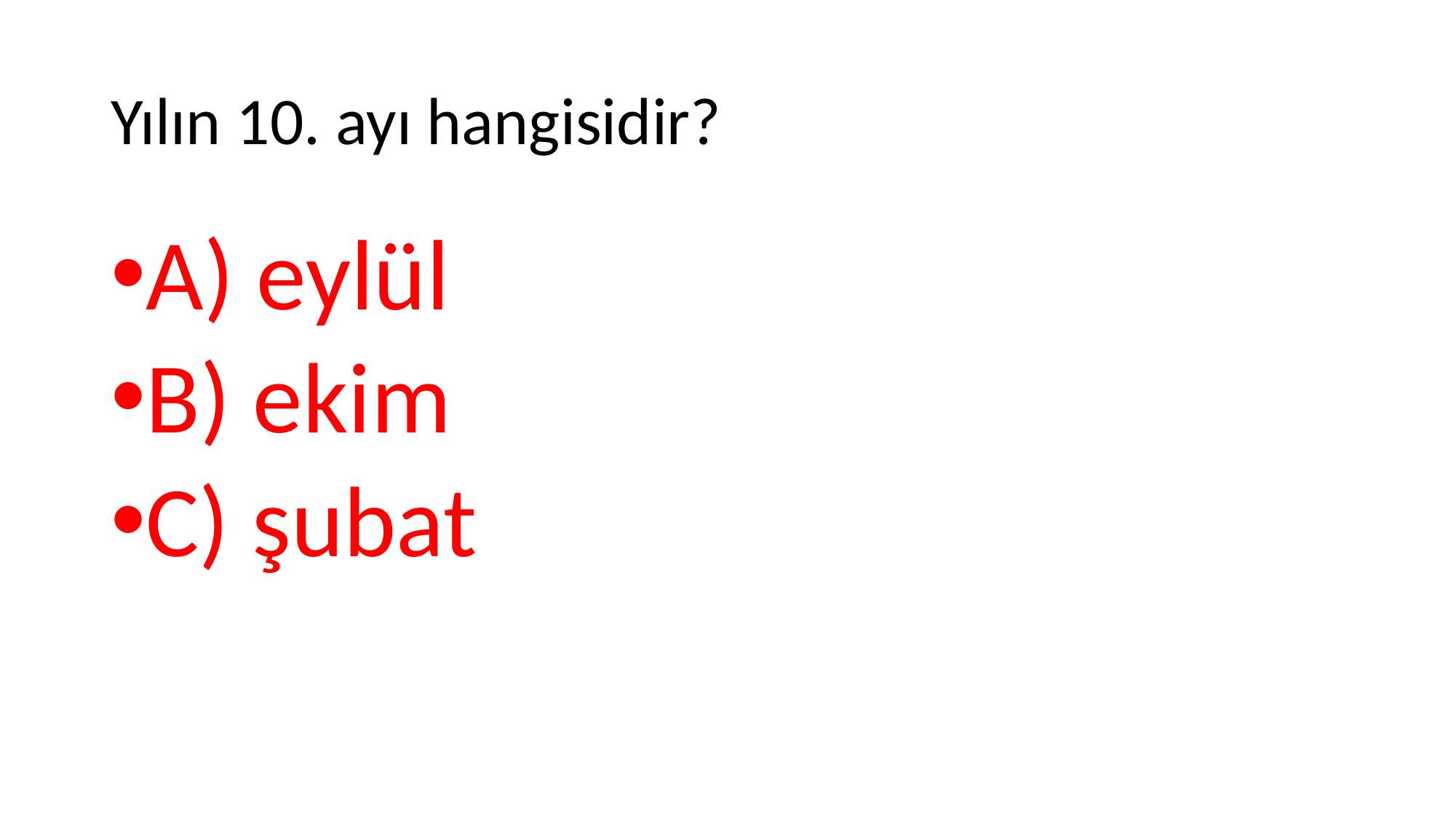

# Yılın 10. ayı hangisidir?
A) eylül
B) ekim
C) şubat